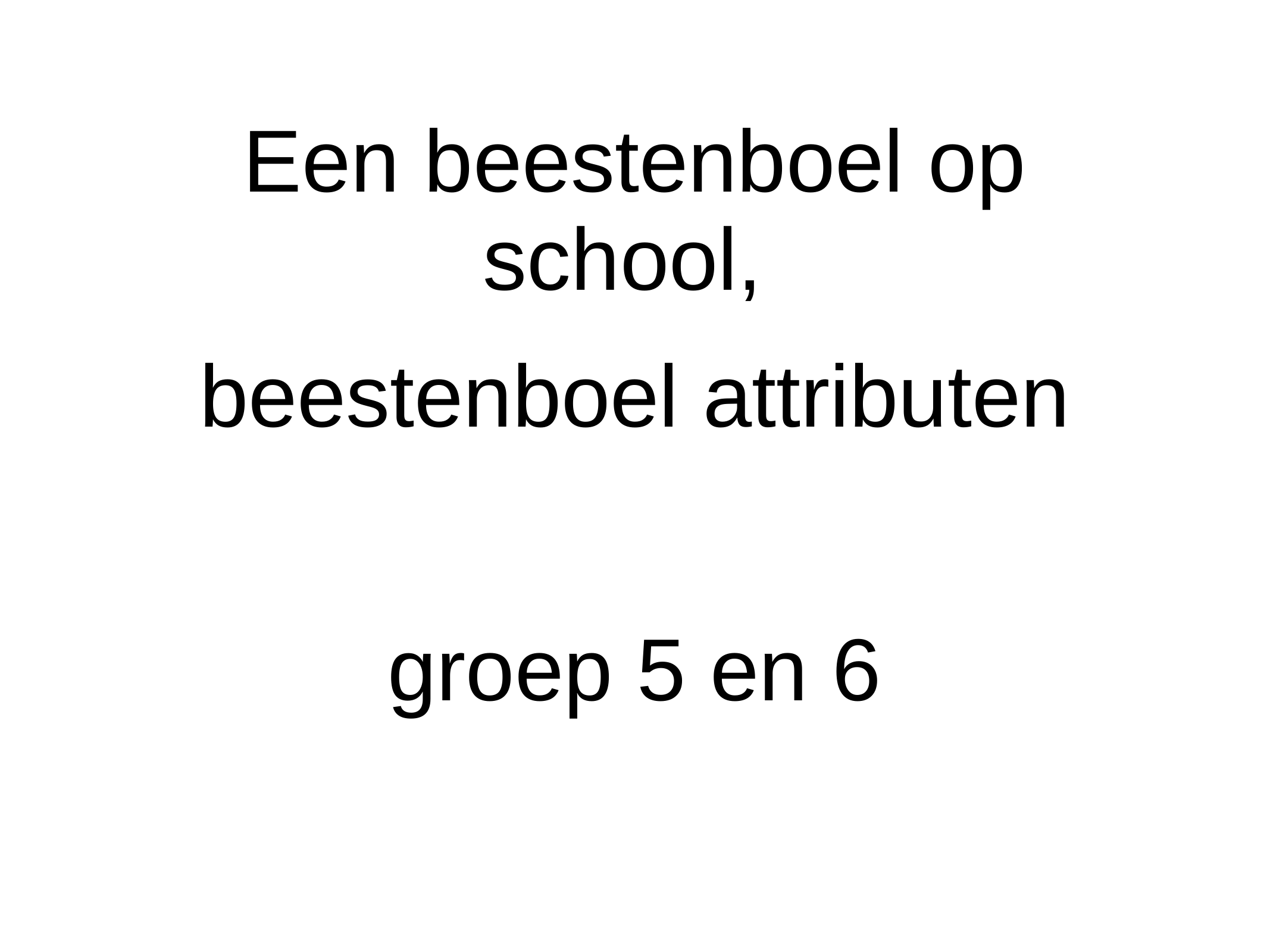

Een beestenboel op school,
beestenboel attributen

groep 5 en 6